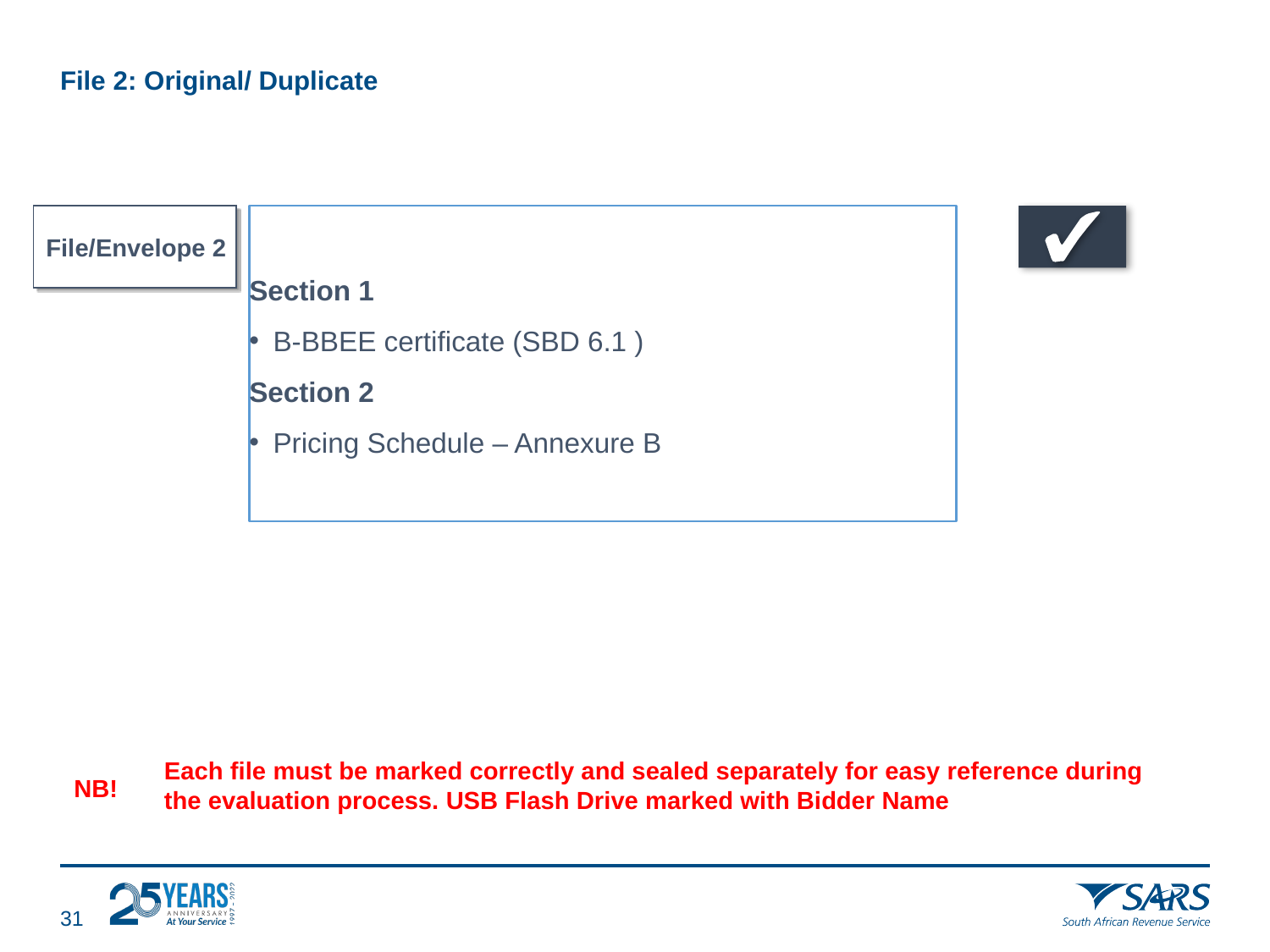

# File 2: Original/ Duplicate

Section 1
B-BBEE certificate (SBD 6.1 )
Section 2
Pricing Schedule – Annexure B

File/Envelope 2

Each file must be marked correctly and sealed separately for easy reference during the evaluation process. USB Flash Drive marked with Bidder Name

NB!
31